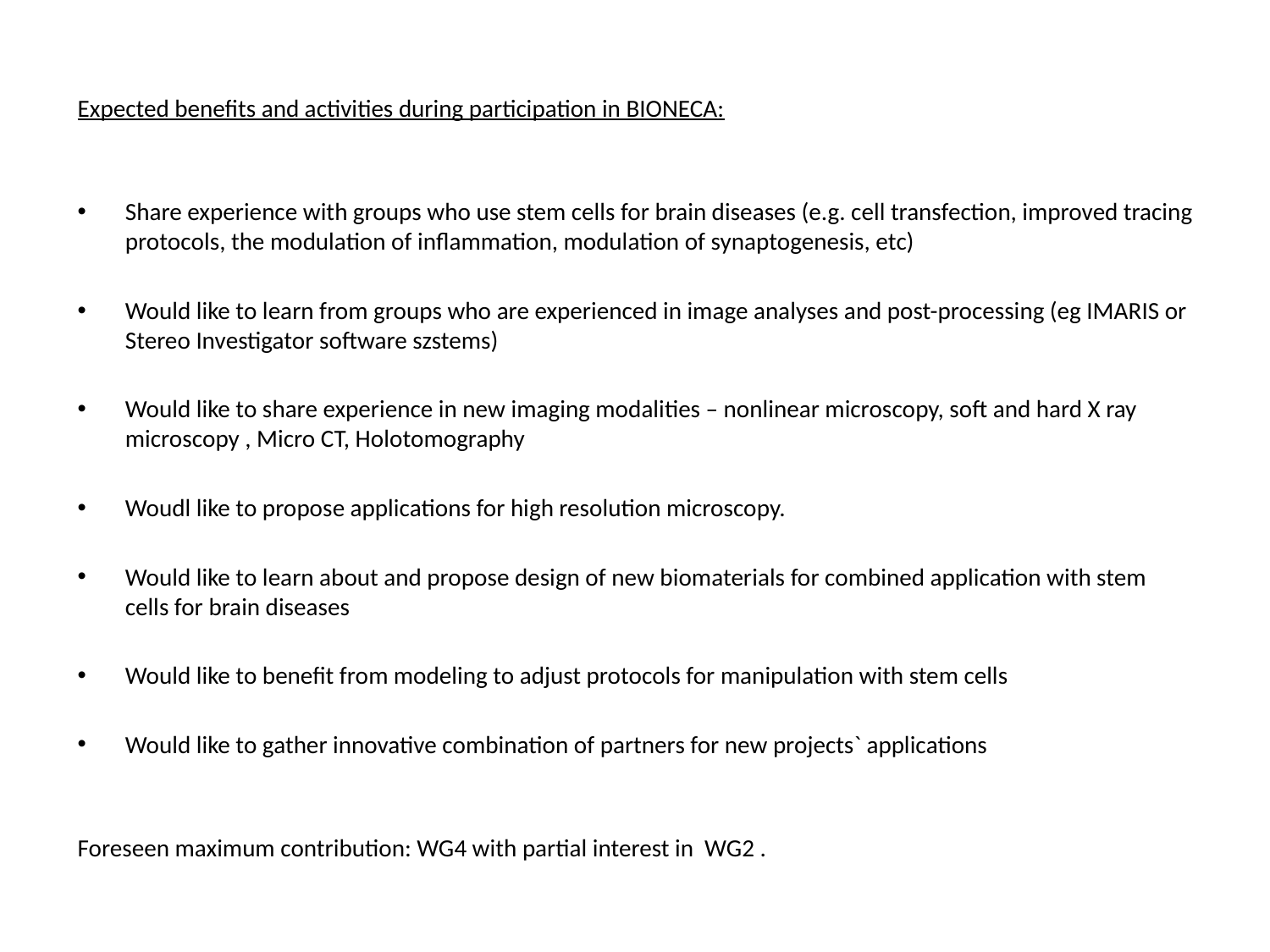

Expected benefits and activities during participation in BIONECA:

Share experience with groups who use stem cells for brain diseases (e.g. cell transfection, improved tracing protocols, the modulation of inflammation, modulation of synaptogenesis, etc)

Would like to learn from groups who are experienced in image analyses and post-processing (eg IMARIS or Stereo Investigator software szstems)

Would like to share experience in new imaging modalities – nonlinear microscopy, soft and hard X ray microscopy , Micro CT, Holotomography

Woudl like to propose applications for high resolution microscopy.

Would like to learn about and propose design of new biomaterials for combined application with stem cells for brain diseases

Would like to benefit from modeling to adjust protocols for manipulation with stem cells

Would like to gather innovative combination of partners for new projects` applications

Foreseen maximum contribution: WG4 with partial interest in  WG2 .